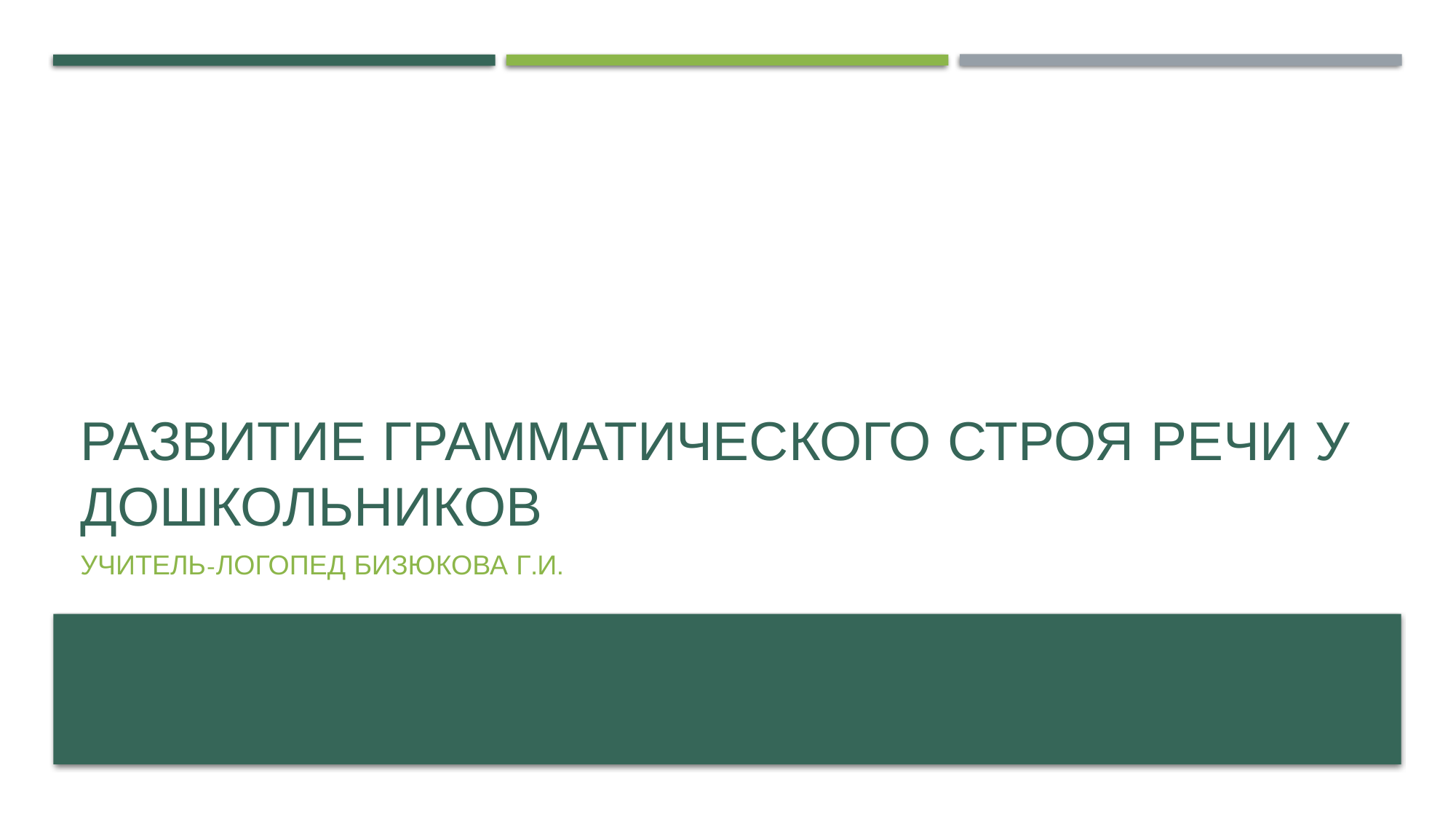

# Развитие грамматического строя речи у дошкольников
учитель-логопед Бизюкова г.и.